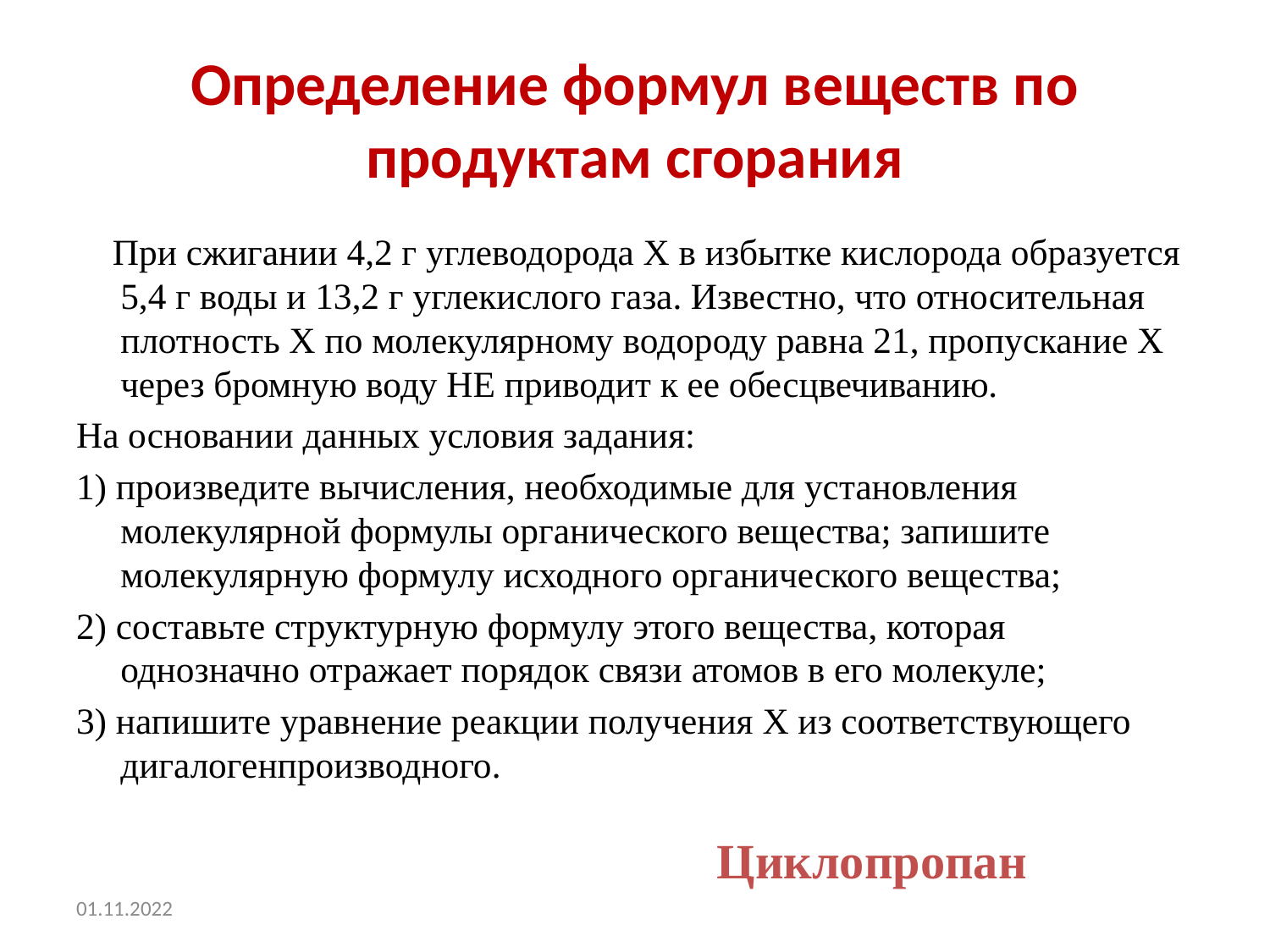

# Определение формул веществ по продуктам сгорания
    При сжигании 4,2 г углеводорода Х в избытке кислорода образуется 5,4 г воды и 13,2 г углекислого газа. Известно, что относительная плотность Х по молекулярному водороду равна 21, пропускание Х через бромную воду НЕ приводит к ее обесцвечиванию.
На основании данных условия задания:
1) произведите вычисления, необходимые для установления молекулярной формулы органического вещества; запишите молекулярную формулу исходного органического вещества;
2) составьте структурную формулу этого вещества, которая однозначно отражает порядок связи атомов в его молекуле;
3) напишите уравнение реакции получения Х из соответствующего дигалогенпроизводного.

Циклопропан
01.11.2022